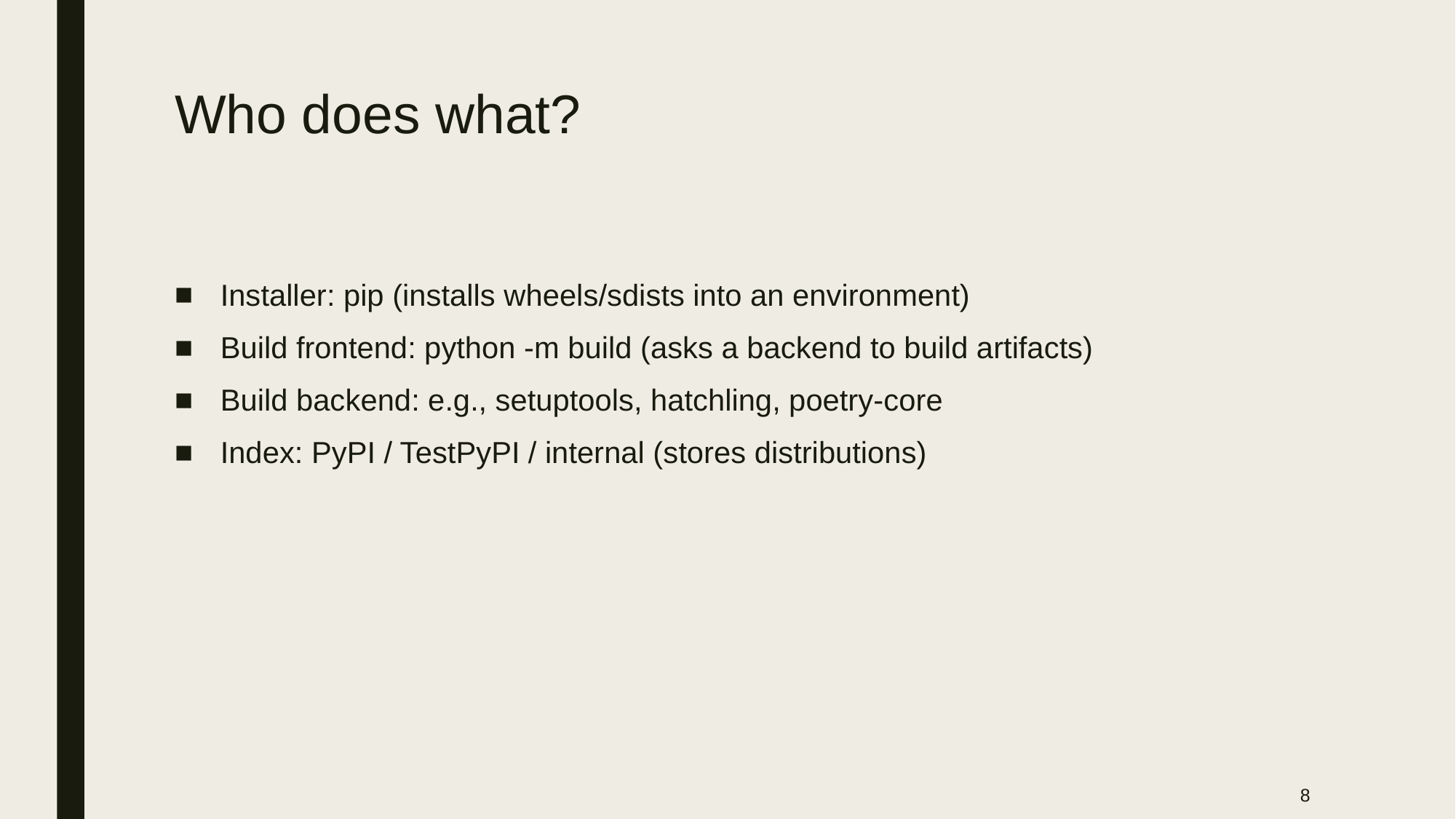

# Who does what?
Installer: pip (installs wheels/sdists into an environment)
Build frontend: python -m build (asks a backend to build artifacts)
Build backend: e.g., setuptools, hatchling, poetry-core
Index: PyPI / TestPyPI / internal (stores distributions)
8